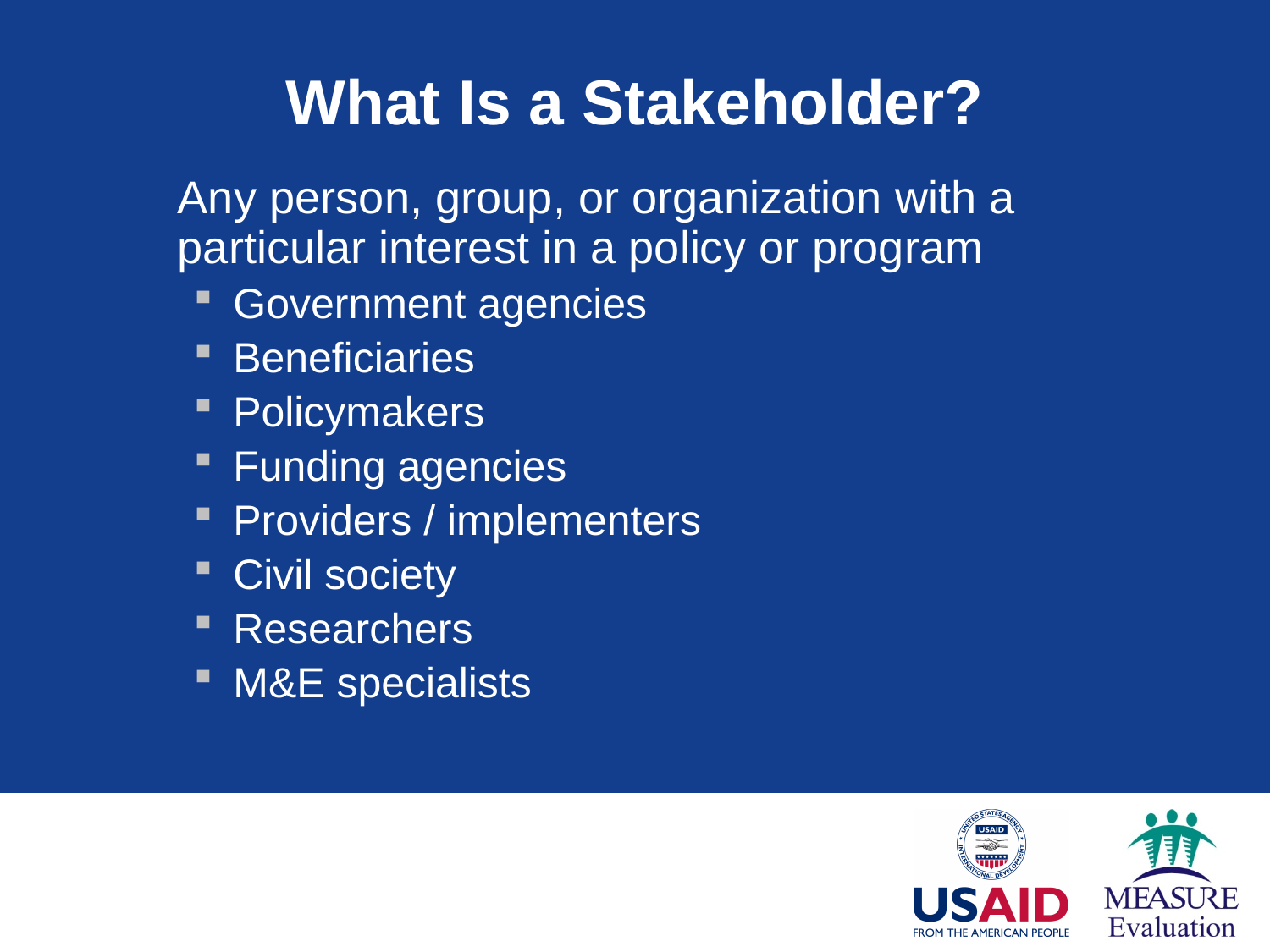

# What Is a Stakeholder?
	Any person, group, or organization with a particular interest in a policy or program
Government agencies
Beneficiaries
Policymakers
Funding agencies
Providers / implementers
Civil society
Researchers
M&E specialists